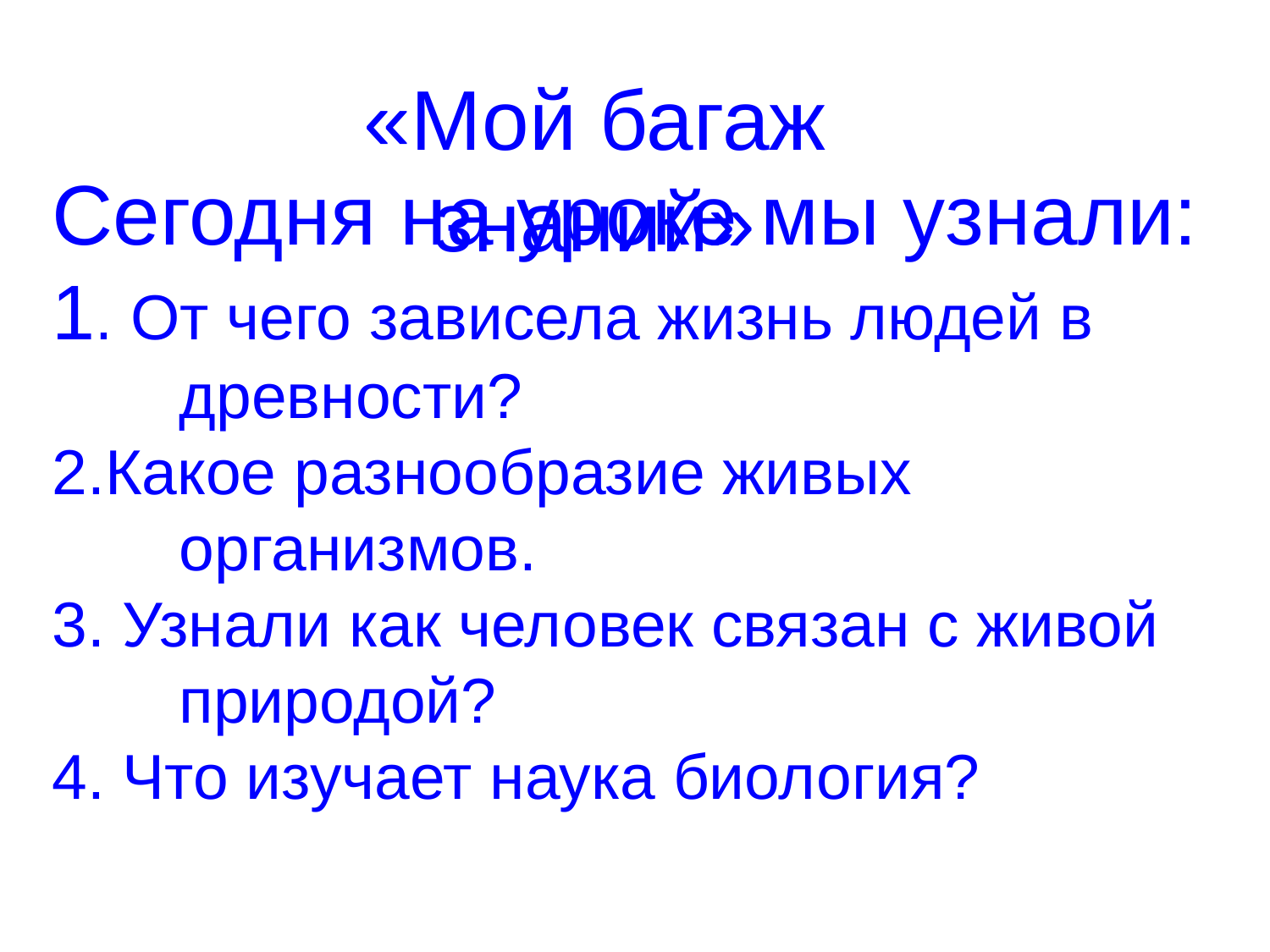

«Мой багаж знаний»
Сегодня на уроке мы узнали:
1. От чего зависела жизнь людей в древности?
2.Какое разнообразие живых организмов.
3. Узнали как человек связан с живой природой?
4. Что изучает наука биология?